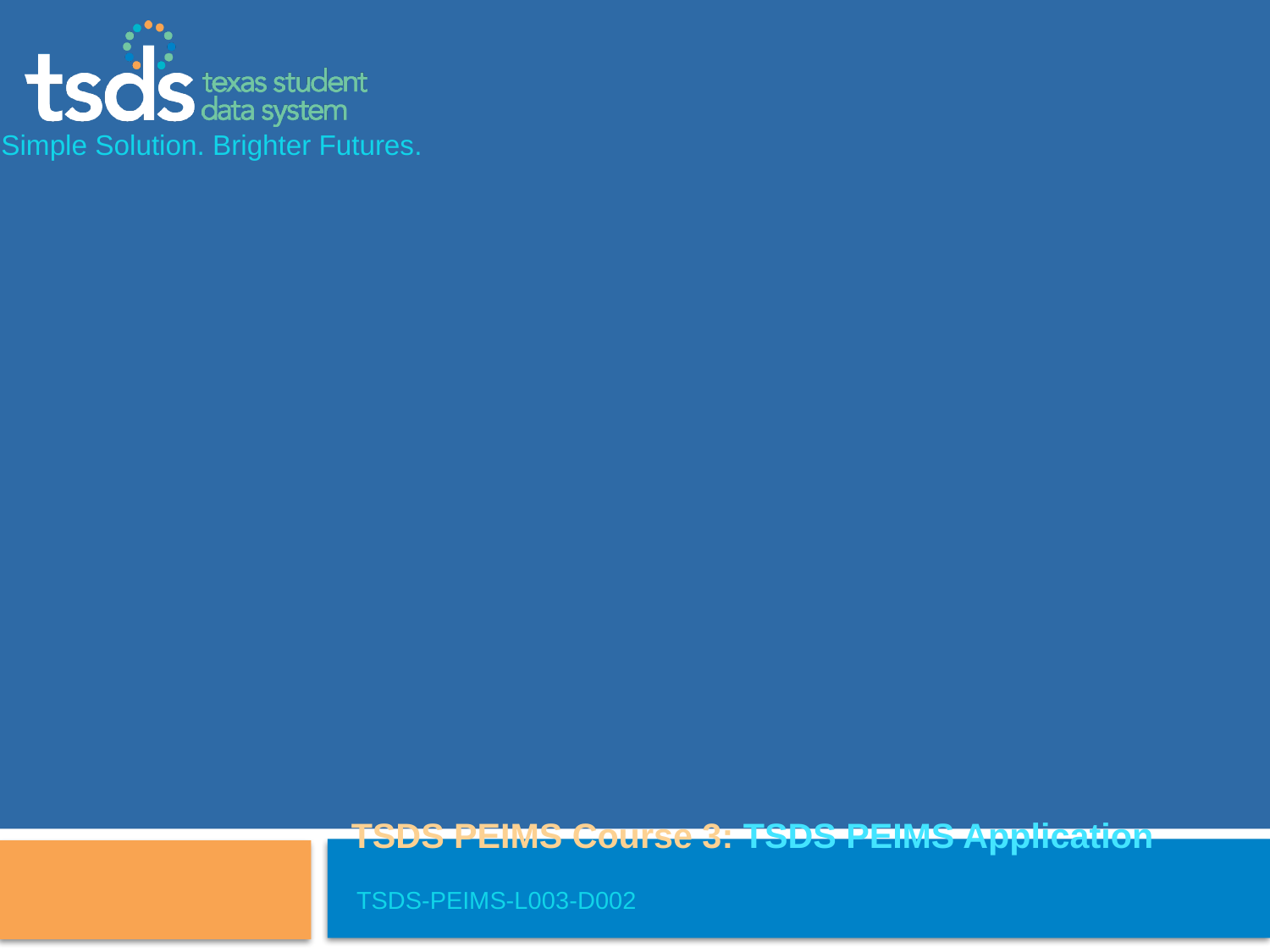

Simple Solution. Brighter Futures.
# TSDS PEIMS Course 3: TSDS PEIMS Application TSDS-PEIMS-L003-D002